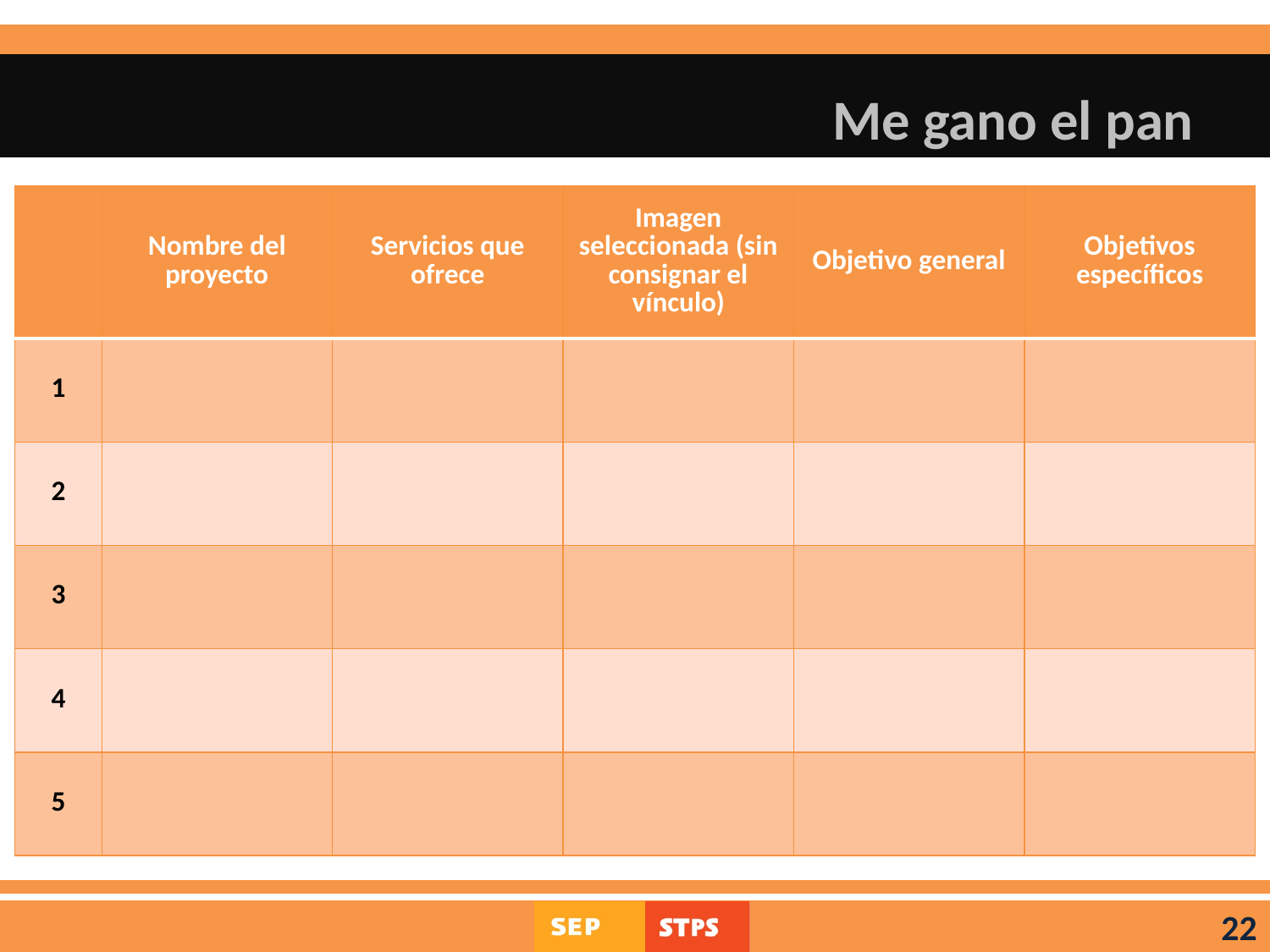

# Me gano el pan
|  | Nombre del proyecto | Servicios que ofrece | Imagen seleccionada (sin consignar el vínculo) | Objetivo general | Objetivos específicos |
| --- | --- | --- | --- | --- | --- |
| 1 |  |  |  |  |  |
| 2 |  |  |  |  |  |
| 3 |  |  |  |  |  |
| 4 |  |  |  |  |  |
| 5 |  |  |  |  |  |
22